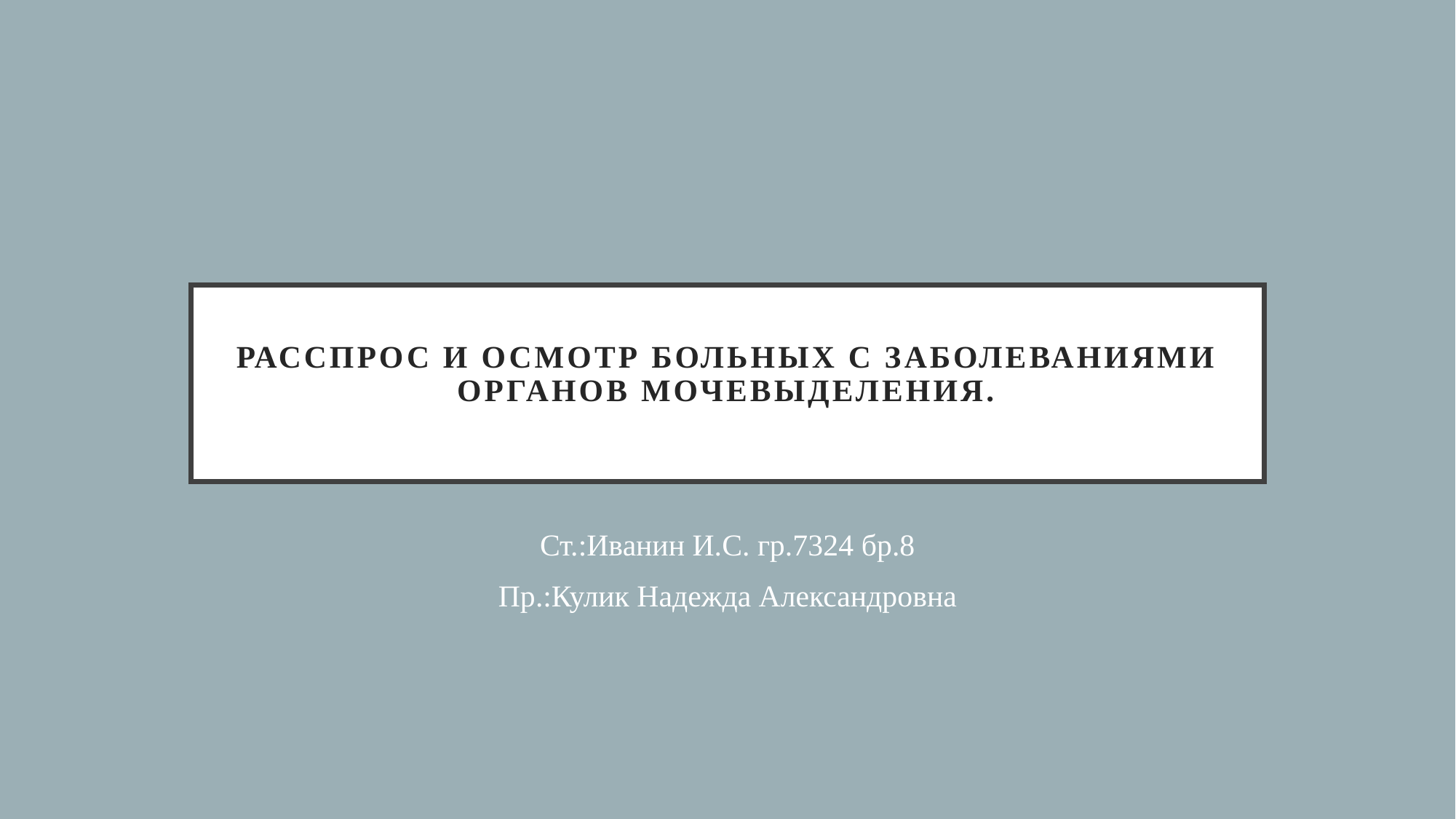

# Расспрос и осмотр больных с заболеваниями органов мочевыделения.
Ст.:Иванин И.С. гр.7324 бр.8
Пр.:Кулик Надежда Александровна